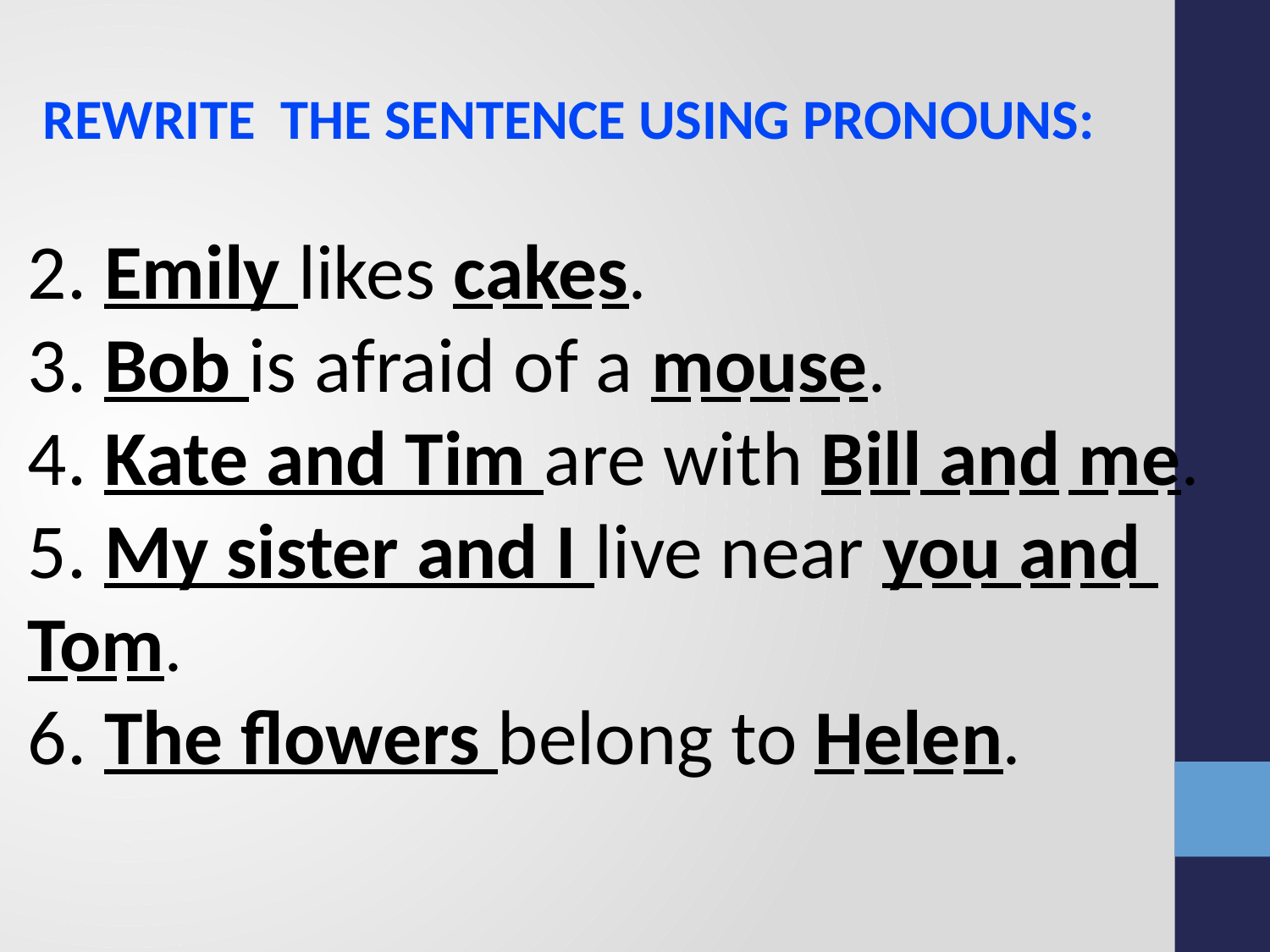

Rewrite  the sentence using pronouns:
2. Emily likes cakes.
3. Bob is afraid of a mouse.
4. Kate and Tim are with Bill and me.
5. My sister and I live near you and
Tom.
6. The flowers belong to Helen.